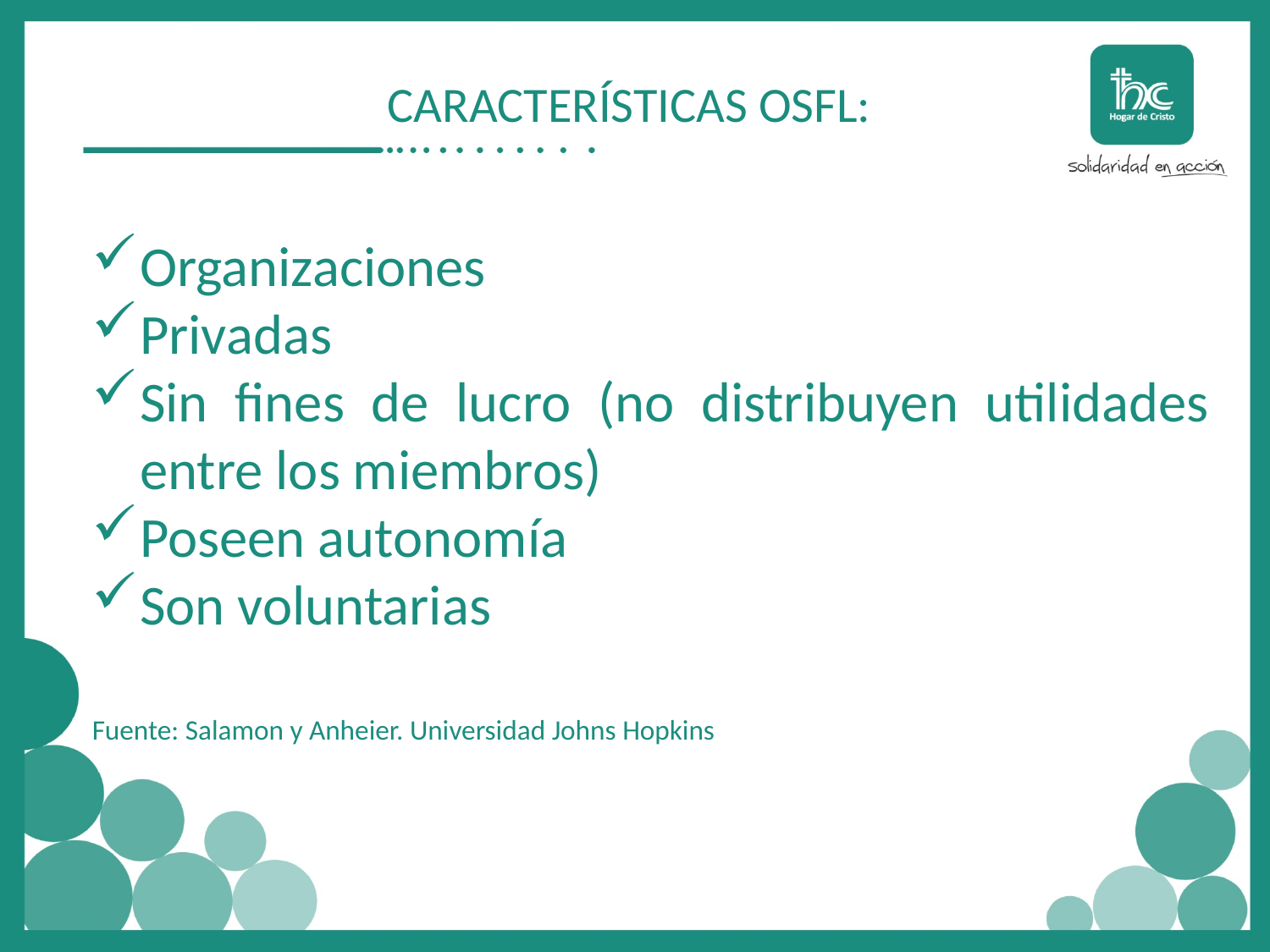

# CARACTERÍSTICAS OSFL:

Organizaciones
Privadas
Sin fines de lucro (no distribuyen utilidades entre los miembros)
Poseen autonomía
Son voluntarias

Fuente: Salamon y Anheier. Universidad Johns Hopkins